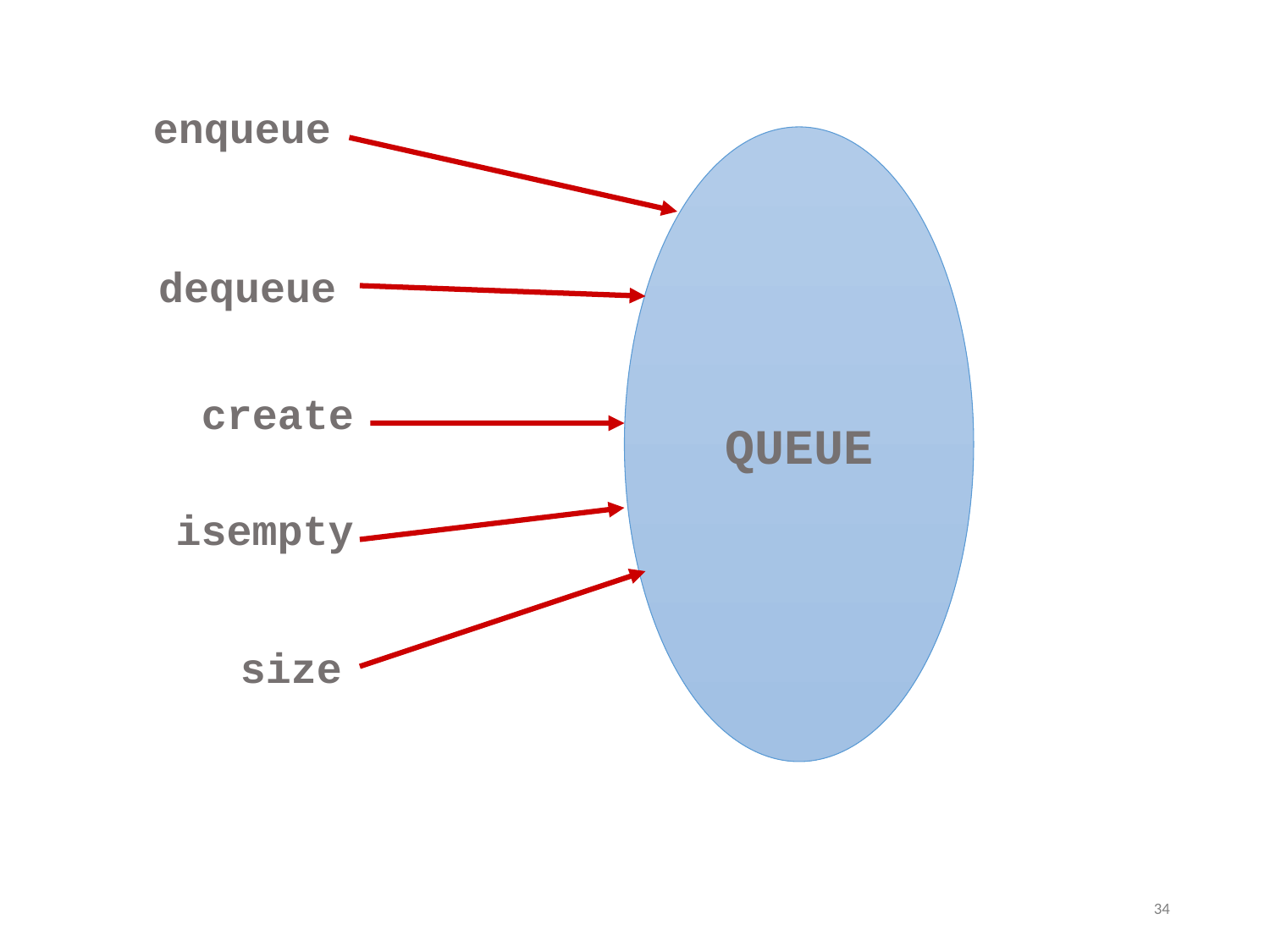

enqueue
QUEUE

dequeue

create

isempty

size
34